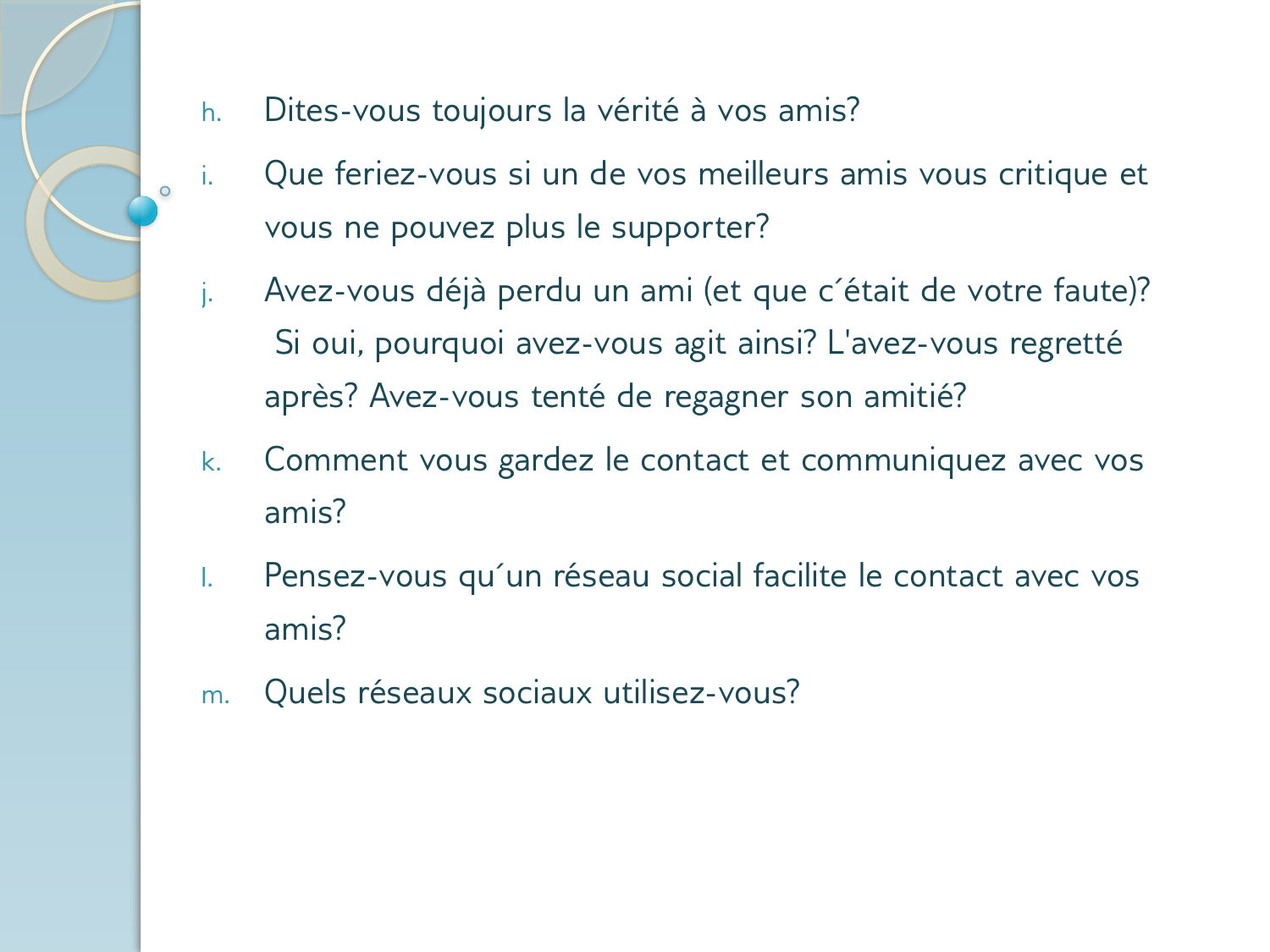

Dites-vous toujours la vérité à vos amis?
Que feriez-vous si un de vos meilleurs amis vous critique et vous ne pouvez plus le supporter?
Avez-vous déjà perdu un ami (et que c´était de votre faute)?  Si oui, pourquoi avez-vous agit ainsi? L'avez-vous regretté après? Avez-vous tenté de regagner son amitié?
Comment vous gardez le contact et communiquez avec vos amis?
Pensez-vous qu´un réseau social facilite le contact avec vos amis?
Quels réseaux sociaux utilisez-vous?